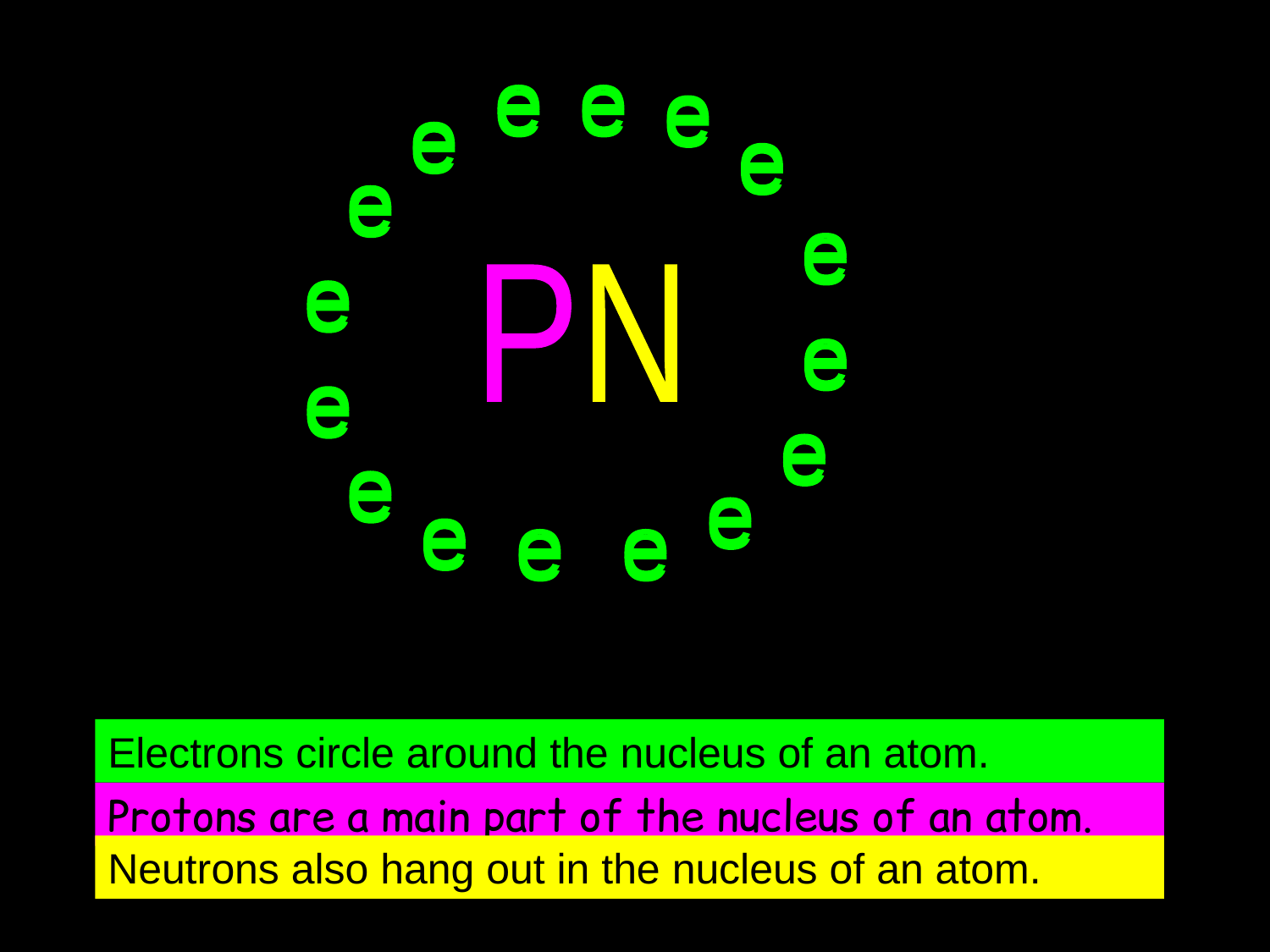

e
e
e
e
e
e
e
e
e
e
e
e
e
e
P
N
e
e
e
e
e
e
e
e
e
e
e
e
e
e
e
e
e
e
Electrons circle around the nucleus of an atom.
Protons are a main part of the nucleus of an atom.
Neutrons also hang out in the nucleus of an atom.